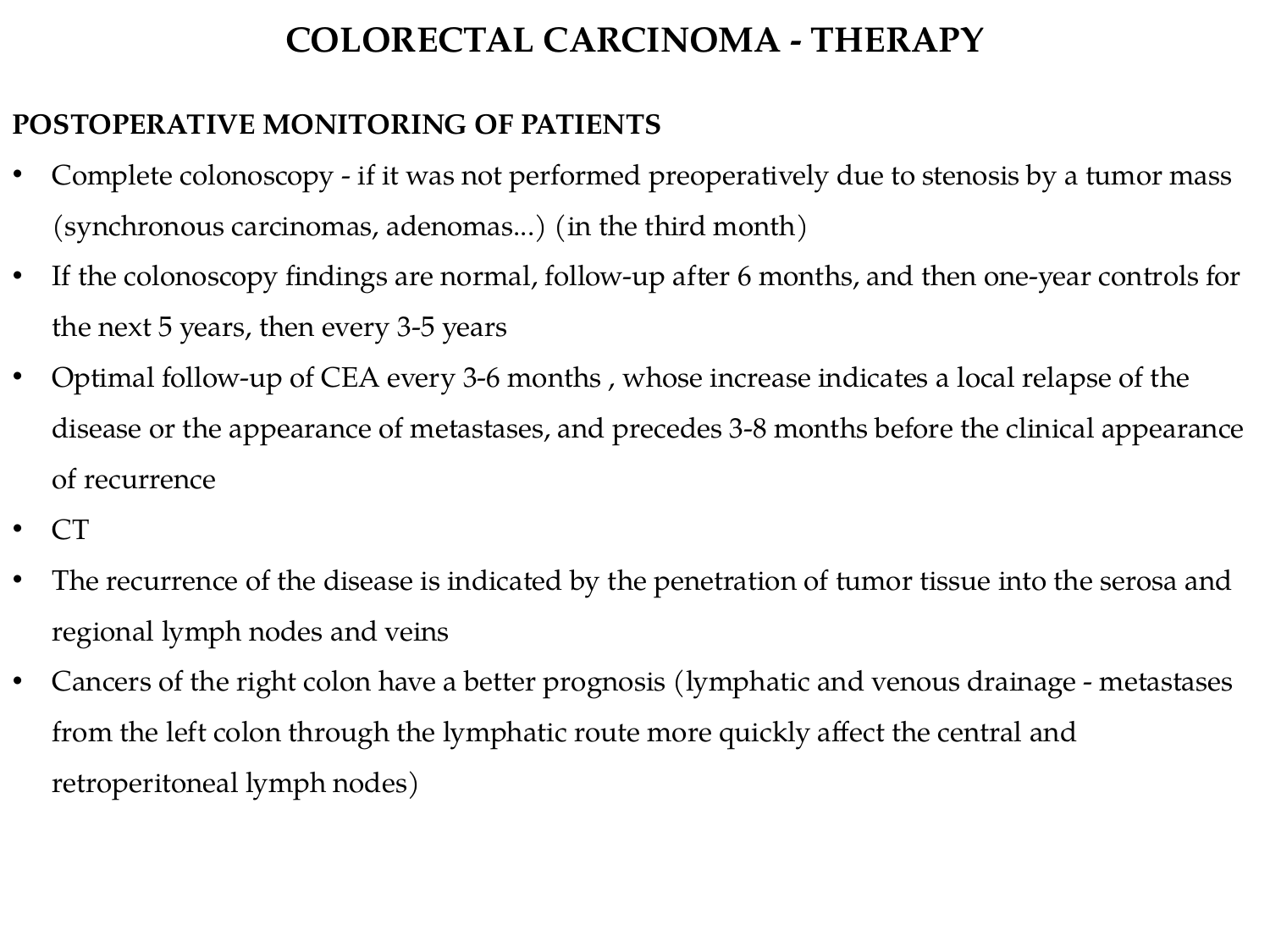

COLORECTAL CARCINOMA - THERAPY
POSTOPERATIVE MONITORING OF PATIENTS
Complete colonoscopy - if it was not performed preoperatively due to stenosis by a tumor mass (synchronous carcinomas, adenomas...) (in the third month)
If the colonoscopy findings are normal, follow-up after 6 months, and then one-year controls for the next 5 years, then every 3-5 years
Optimal follow-up of CEA every 3-6 months , whose increase indicates a local relapse of the disease or the appearance of metastases, and precedes 3-8 months before the clinical appearance of recurrence
CT
The recurrence of the disease is indicated by the penetration of tumor tissue into the serosa and regional lymph nodes and veins
Cancers of the right colon have a better prognosis (lymphatic and venous drainage - metastases from the left colon through the lymphatic route more quickly affect the central and retroperitoneal lymph nodes)